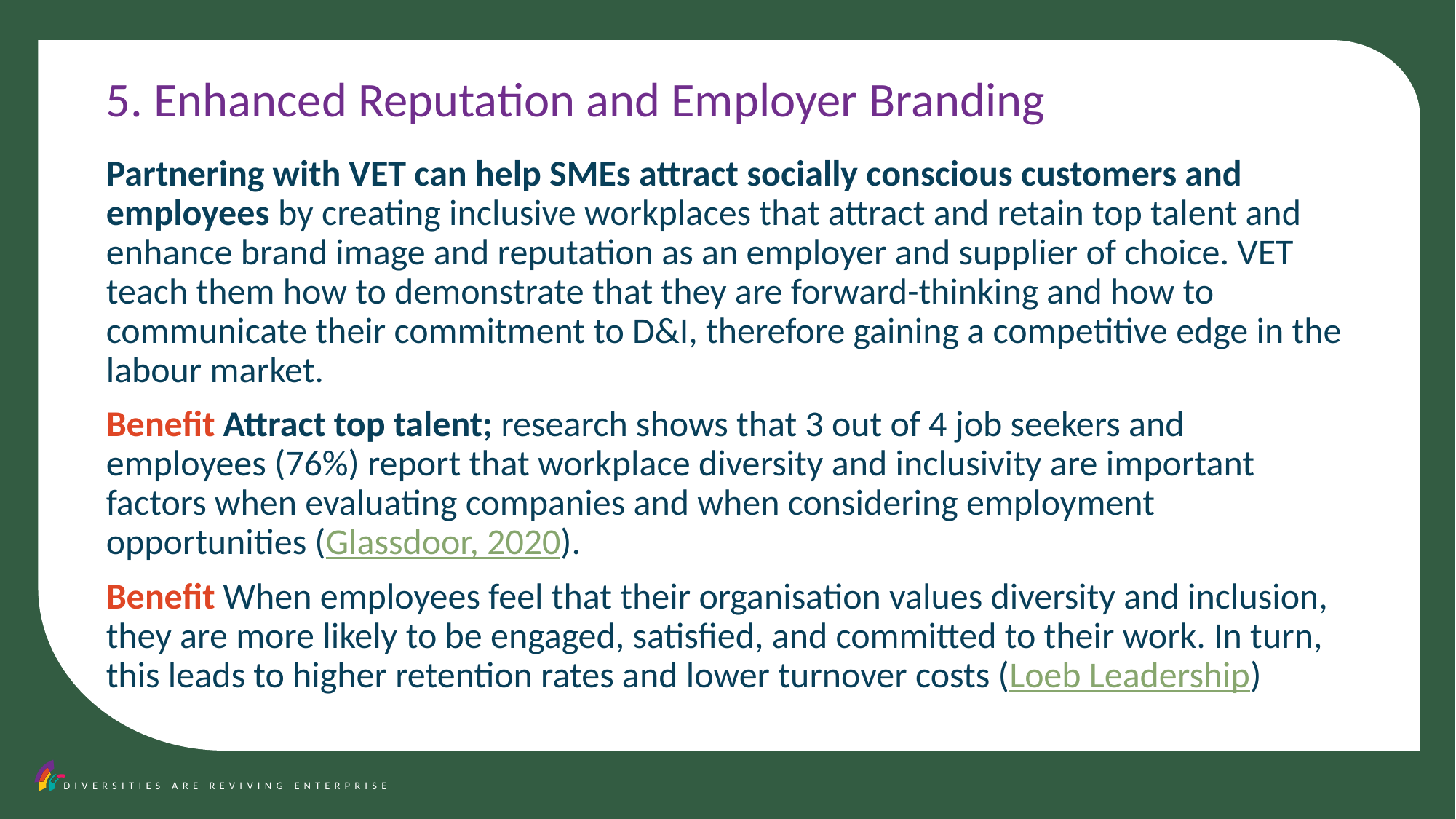

5. Enhanced Reputation and Employer Branding

Partnering with VET can help SMEs attract socially conscious customers and employees by creating inclusive workplaces that attract and retain top talent and enhance brand image and reputation as an employer and supplier of choice. VET teach them how to demonstrate that they are forward-thinking and how to communicate their commitment to D&I, therefore gaining a competitive edge in the labour market.
Benefit Attract top talent; research shows that 3 out of 4 job seekers and employees (76%) report that workplace diversity and inclusivity are important factors when evaluating companies and when considering employment opportunities (Glassdoor, 2020).
Benefit When employees feel that their organisation values diversity and inclusion, they are more likely to be engaged, satisfied, and committed to their work. In turn, this leads to higher retention rates and lower turnover costs (Loeb Leadership)